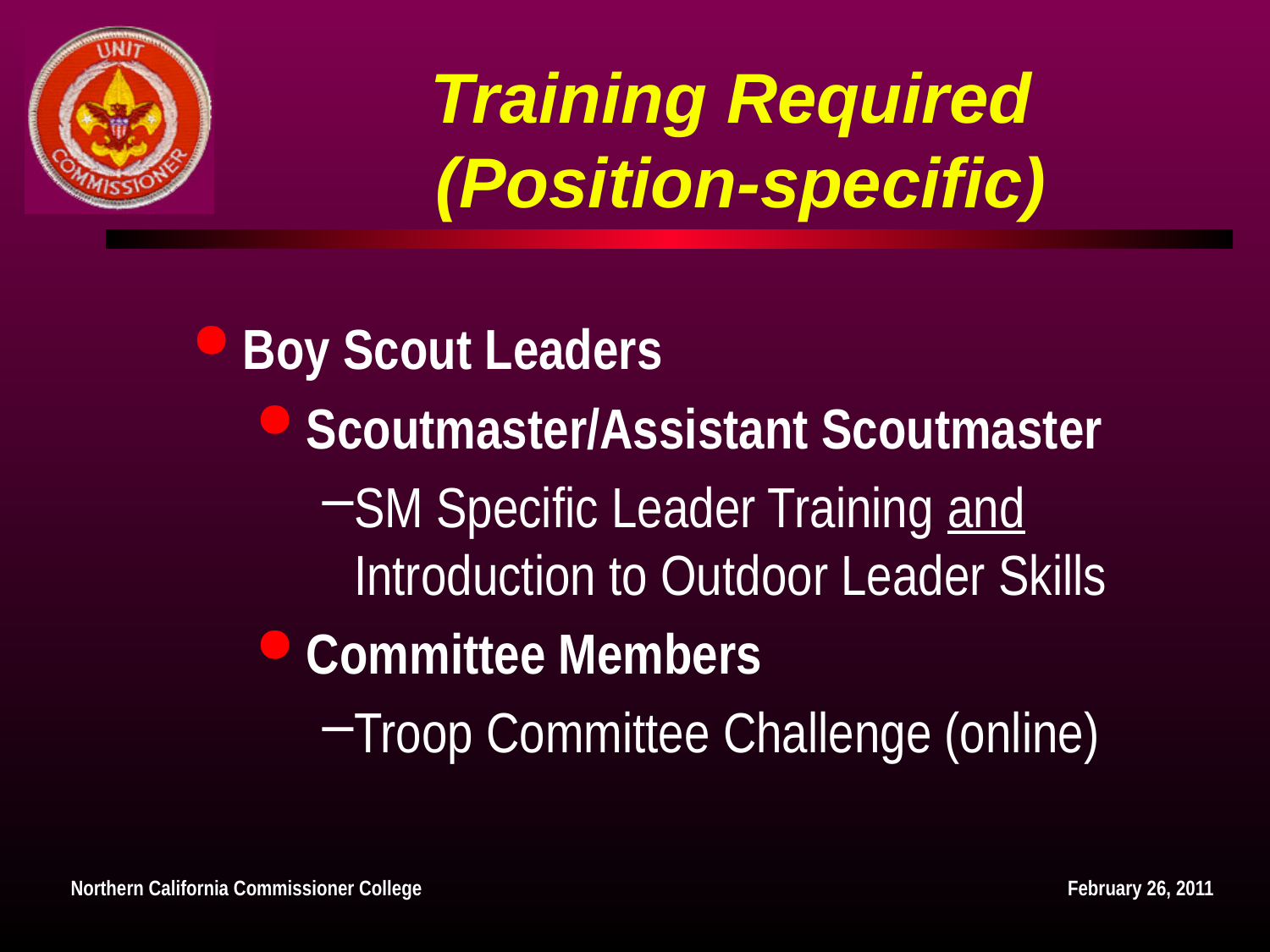

# Training Required (Position-specific)
Boy Scout Leaders
Scoutmaster/Assistant Scoutmaster
SM Specific Leader Training and Introduction to Outdoor Leader Skills
Committee Members
Troop Committee Challenge (online)